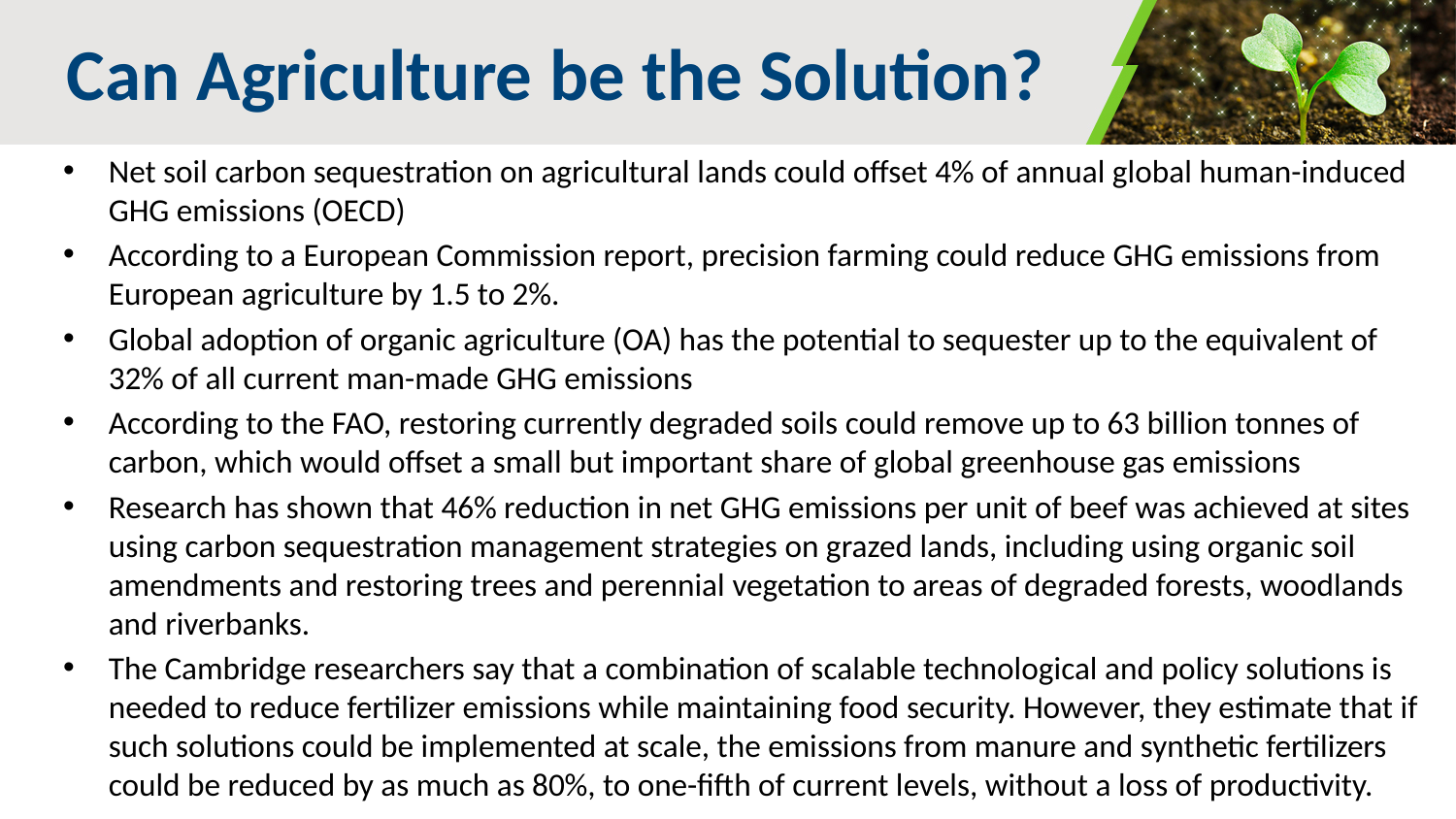

# Can Agriculture be the Solution?
Net soil carbon sequestration on agricultural lands could offset 4% of annual global human-induced GHG emissions (OECD)
According to a European Commission report, precision farming could reduce GHG emissions from European agriculture by 1.5 to 2%.
Global adoption of organic agriculture (OA) has the potential to sequester up to the equivalent of 32% of all current man-made GHG emissions
According to the FAO, restoring currently degraded soils could remove up to 63 billion tonnes of carbon, which would offset a small but important share of global greenhouse gas emissions
Research has shown that 46% reduction in net GHG emissions per unit of beef was achieved at sites using carbon sequestration management strategies on grazed lands, including using organic soil amendments and restoring trees and perennial vegetation to areas of degraded forests, woodlands and riverbanks.
The Cambridge researchers say that a combination of scalable technological and policy solutions is needed to reduce fertilizer emissions while maintaining food security. However, they estimate that if such solutions could be implemented at scale, the emissions from manure and synthetic fertilizers could be reduced by as much as 80%, to one-fifth of current levels, without a loss of productivity.